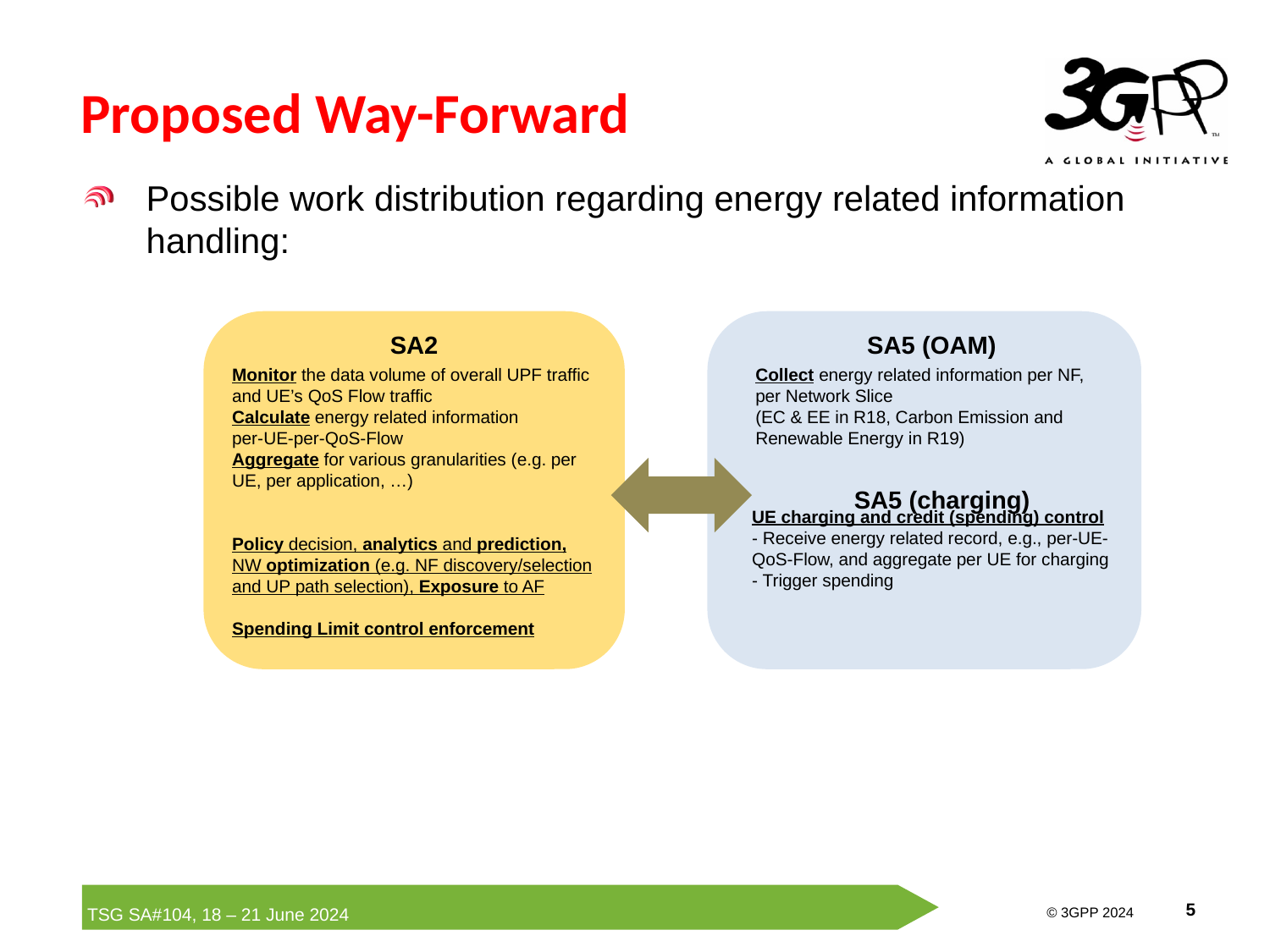

# Proposed Way-Forward
Possible work distribution regarding energy related information handling:
SA2
SA5 (OAM)

Collect energy related information per NF, per Network Slice
(EC & EE in R18, Carbon Emission and Renewable Energy in R19)
Monitor the data volume of overall UPF traffic and UE’s QoS Flow traffic
Calculate energy related information
per-UE-per-QoS-Flow
Aggregate for various granularities (e.g. per UE, per application, …)

Policy decision, analytics and prediction, NW optimization (e.g. NF discovery/selection and UP path selection), Exposure to AF

Spending Limit control enforcement
SA5 (charging)

UE charging and credit (spending) control
- Receive energy related record, e.g., per-UE-QoS-Flow, and aggregate per UE for charging
- Trigger spending